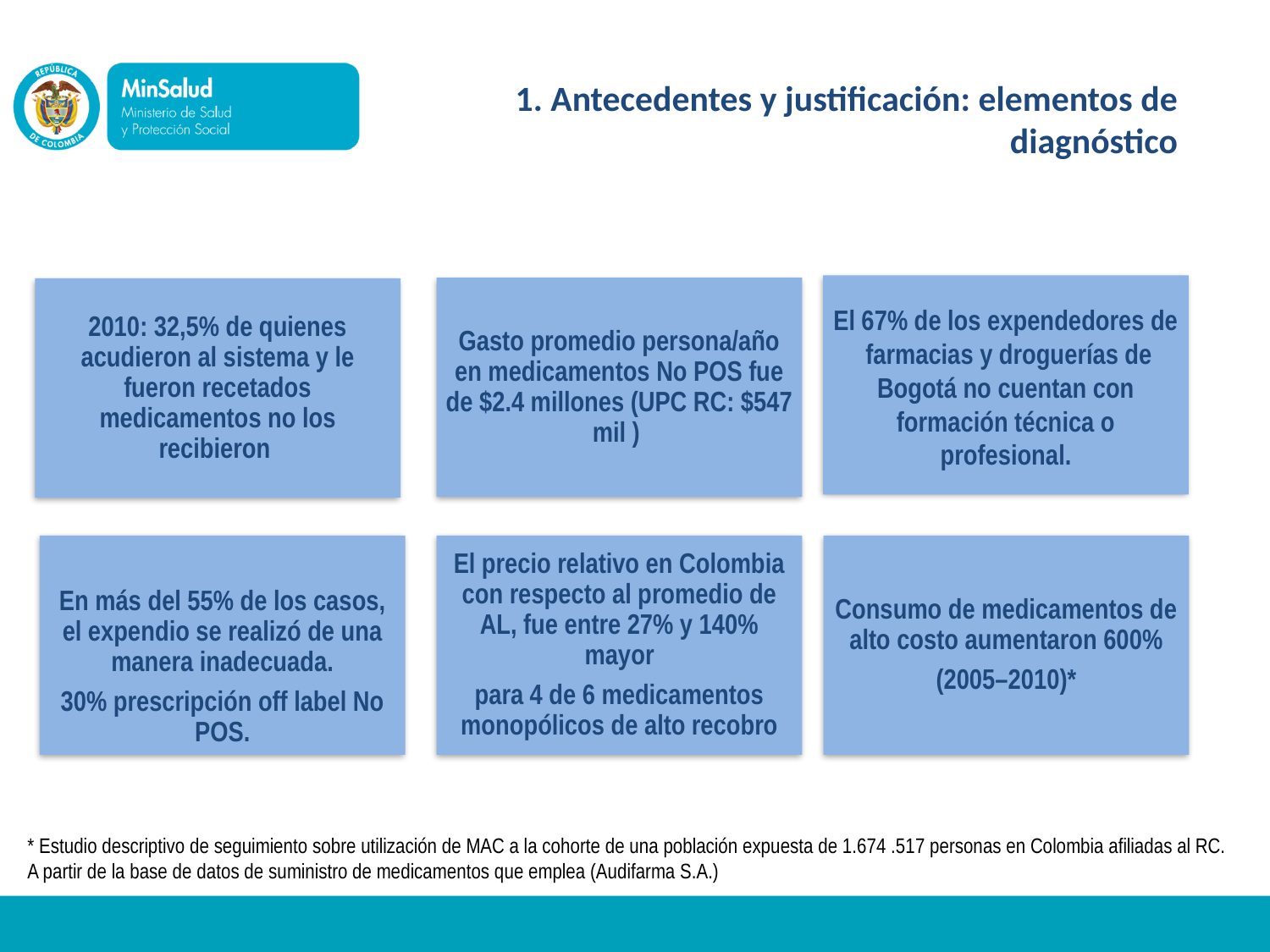

3. Diagnóstico
1. Antecedentes y justificación: elementos de diagnóstico
2010: 32,5% de quienes acudieron al sistema y le fueron recetados medicamentos no los recibieron
Gasto promedio persona/año en medicamentos No POS fue de $2.4 millones (UPC RC: $547 mil )
Consumo de medicamentos de alto costo aumentaron 600%
(2005–2010)*
El precio relativo en Colombia con respecto al promedio de AL, fue entre 27% y 140% mayor
para 4 de 6 medicamentos monopólicos de alto recobro

El 67% de los expendedores de  farmacias y droguerías de Bogotá no cuentan con formación técnica o profesional.

En más del 55% de los casos, el expendio se realizó de una manera inadecuada.
30% prescripción off label No POS.
* Estudio descriptivo de seguimiento sobre utilización de MAC a la cohorte de una población expuesta de 1.674 .517 personas en Colombia afiliadas al RC. A partir de la base de datos de suministro de medicamentos que emplea (Audifarma S.A.)